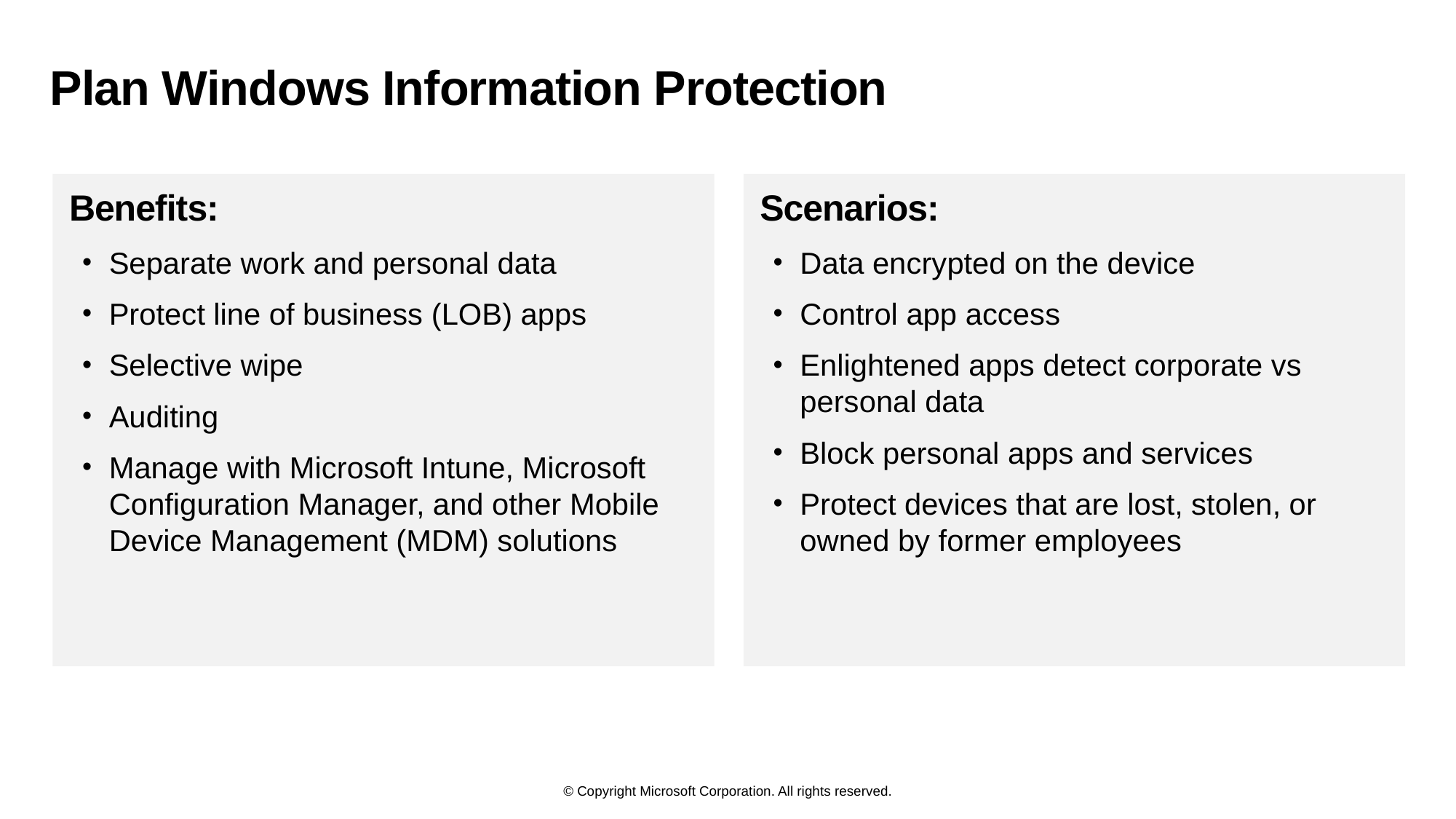

# Plan Windows Information Protection
Benefits:
Separate work and personal data
Protect line of business (LOB) apps
Selective wipe
Auditing
Manage with Microsoft Intune, Microsoft Configuration Manager, and other Mobile Device Management (MDM) solutions
Scenarios:
Data encrypted on the device
Control app access
Enlightened apps detect corporate vs personal data
Block personal apps and services
Protect devices that are lost, stolen, or owned by former employees